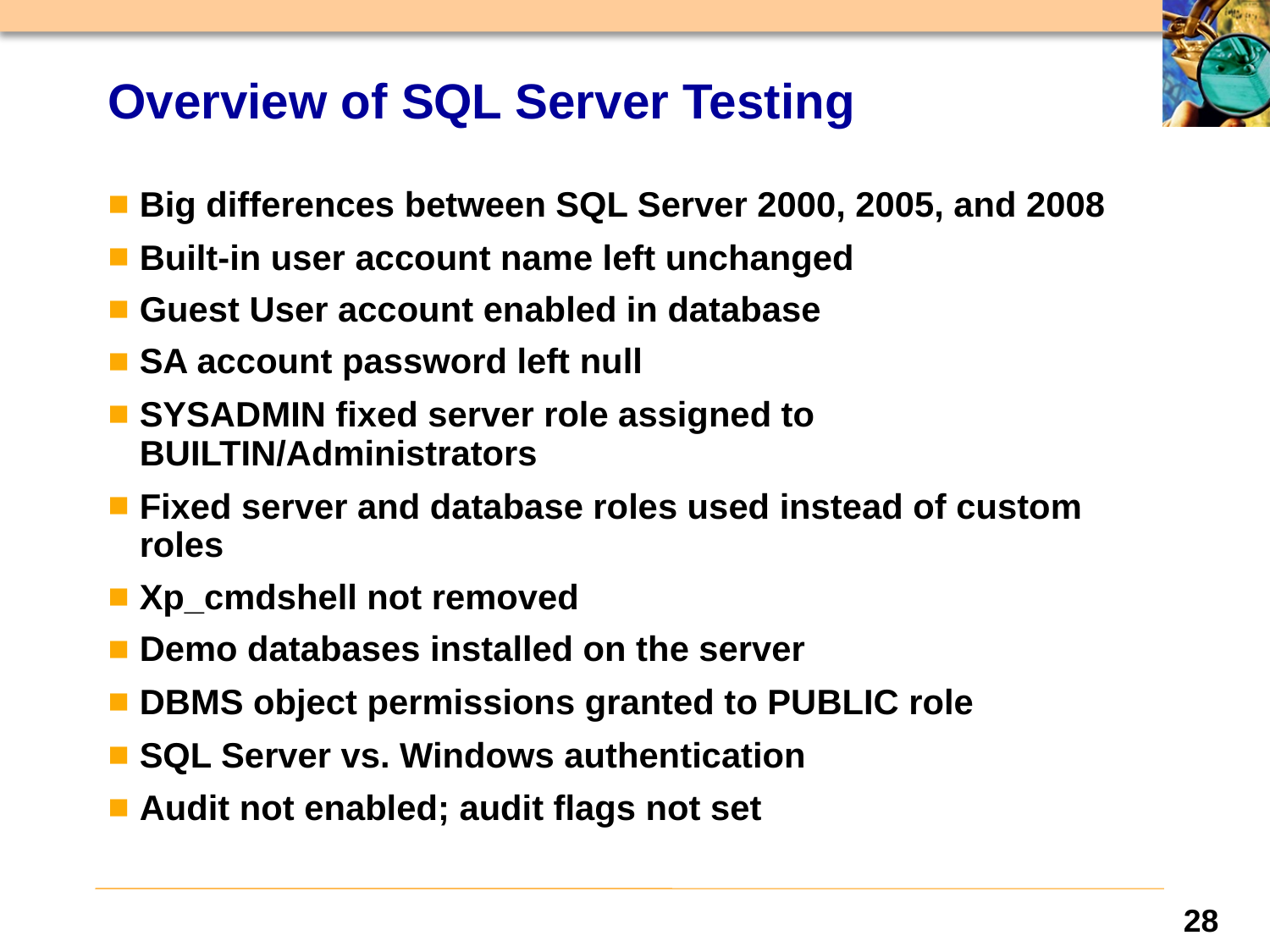

# Overview of SQL Server Testing
Big differences between SQL Server 2000, 2005, and 2008
Built-in user account name left unchanged
Guest User account enabled in database
SA account password left null
SYSADMIN fixed server role assigned to BUILTIN/Administrators
Fixed server and database roles used instead of custom roles
Xp_cmdshell not removed
Demo databases installed on the server
DBMS object permissions granted to PUBLIC role
SQL Server vs. Windows authentication
Audit not enabled; audit flags not set